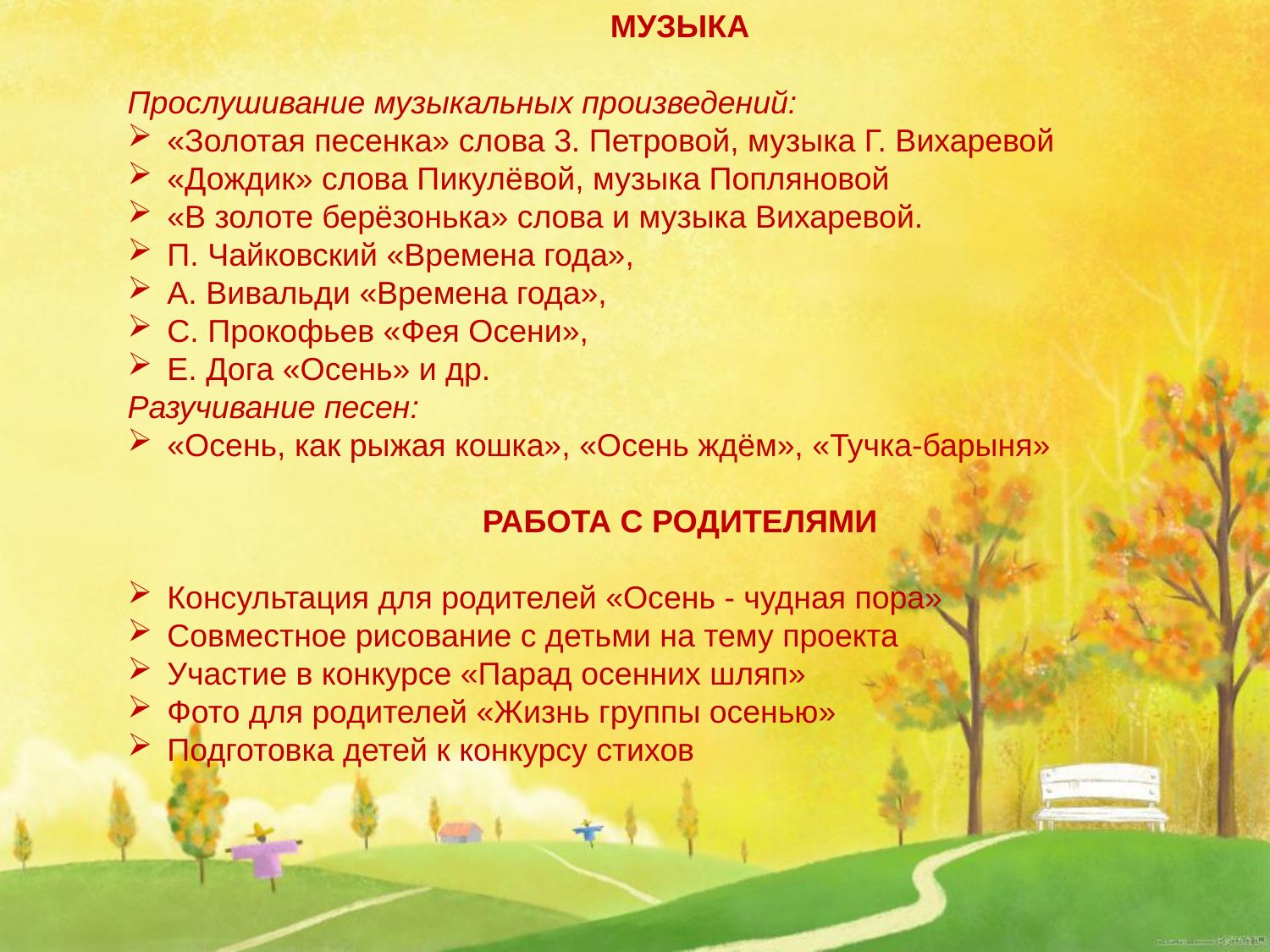

МУЗЫКА

Прослушивание музыкальных произведений:
«Золотая песенка» слова 3. Петровой, музыка Г. Вихаревой
«Дождик» слова Пикулёвой, музыка Попляновой
«В золоте берёзонька» слова и музыка Вихаревой.
П. Чайковский «Времена года»,
А. Вивальди «Времена года»,
С. Прокофьев «Фея Осени»,
Е. Дога «Осень» и др.
Разучивание песен:
«Осень, как рыжая кошка», «Осень ждём», «Тучка-барыня»

РАБОТА С РОДИТЕЛЯМИ

Консультация для родителей «Осень - чудная пора»
Совместное рисование с детьми на тему проекта
Участие в конкурсе «Парад осенних шляп»
Фото для родителей «Жизнь группы осенью»
Подготовка детей к конкурсу стихов